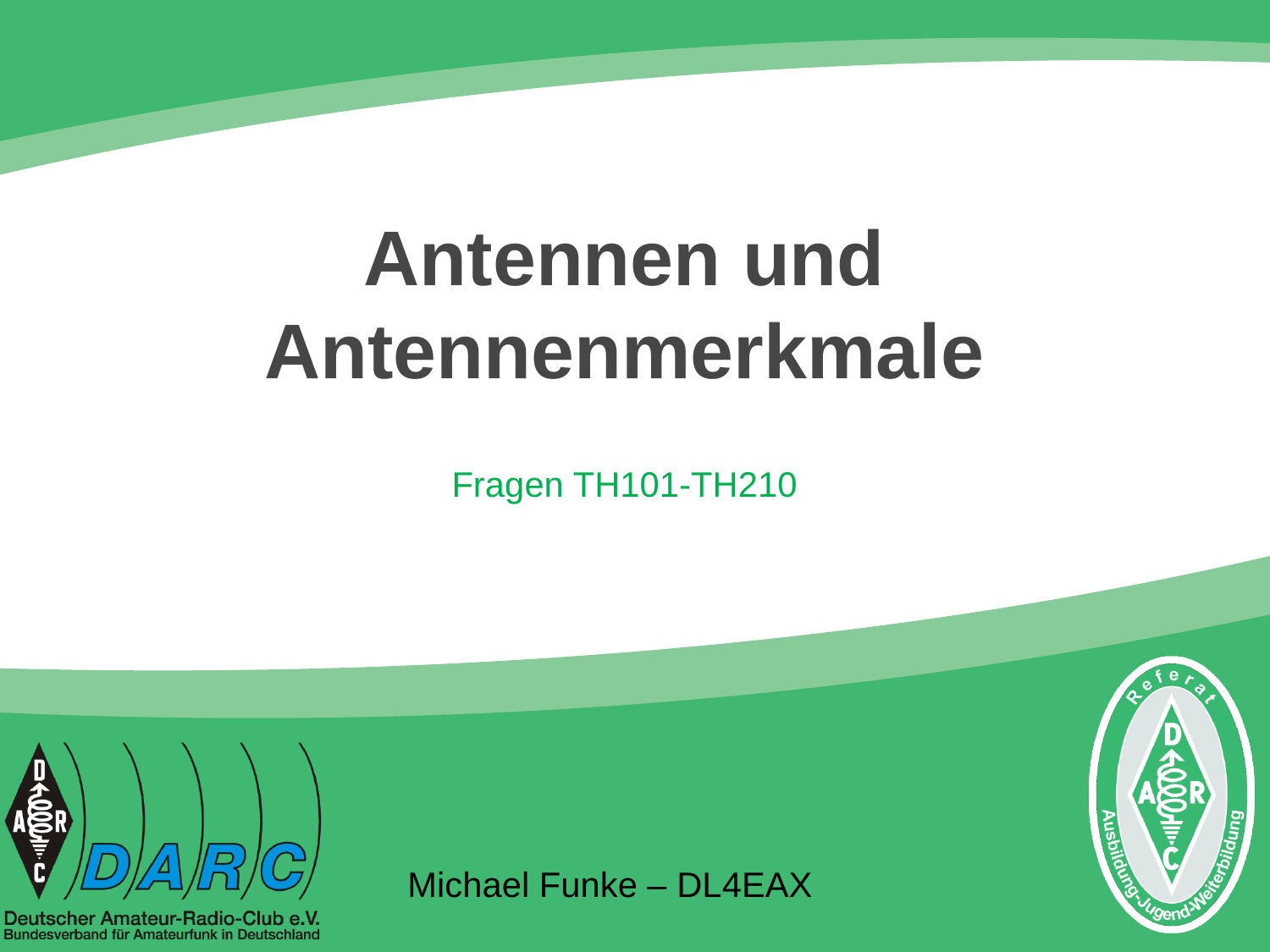

# Antennen und Antennenmerkmale
Fragen TH101-TH210
Michael Funke – DL4EAX